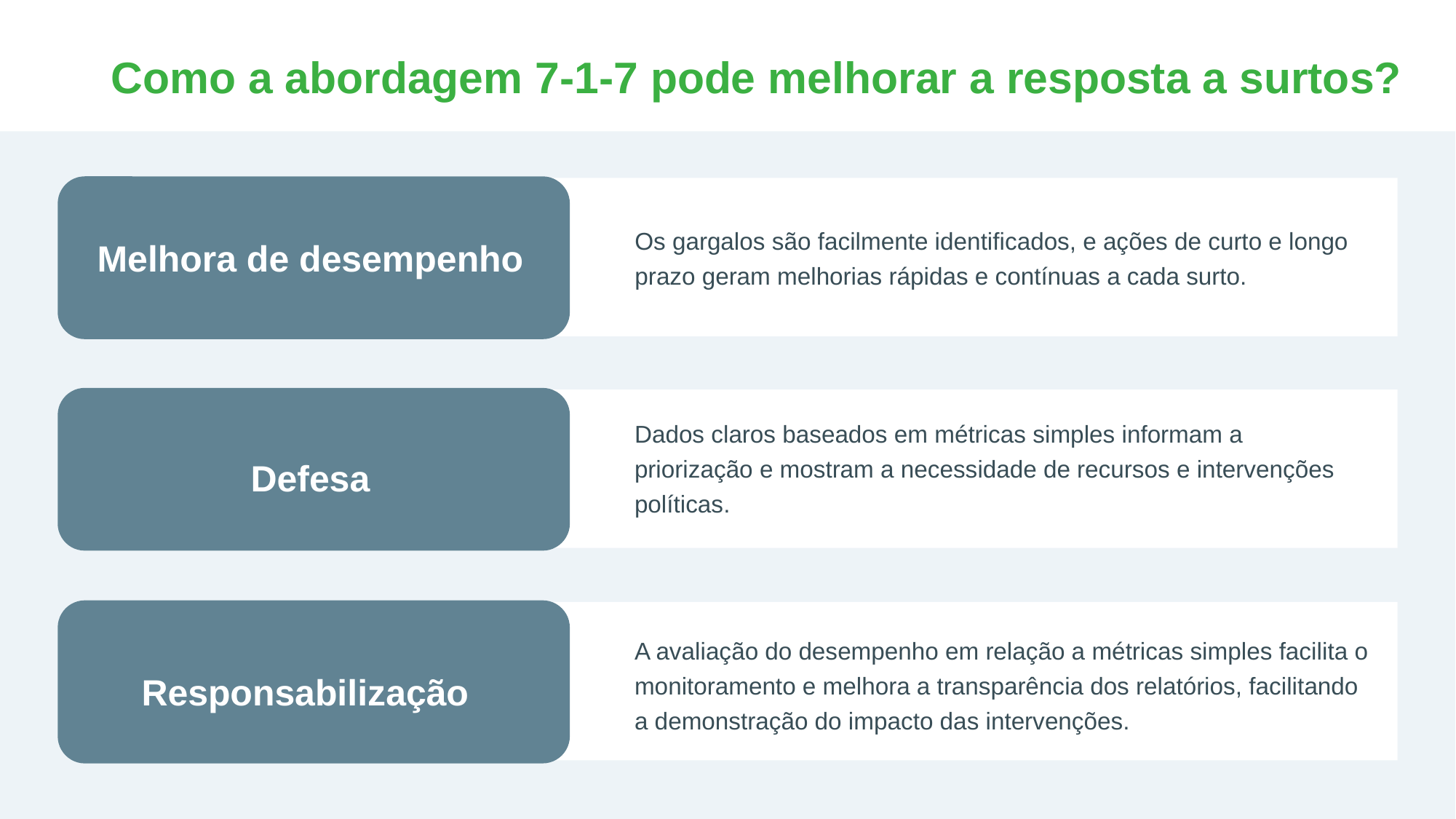

# Como a abordagem 7-1-7 pode melhorar a resposta a surtos?

Melhora de desempenho
Os gargalos são facilmente identificados, e ações de curto e longo prazo geram melhorias rápidas e contínuas a cada surto.

Dados claros baseados em métricas simples informam a priorização e mostram a necessidade de recursos e intervenções políticas.
Defesa

A avaliação do desempenho em relação a métricas simples facilita o monitoramento e melhora a transparência dos relatórios, facilitando a demonstração do impacto das intervenções.
Responsabilização